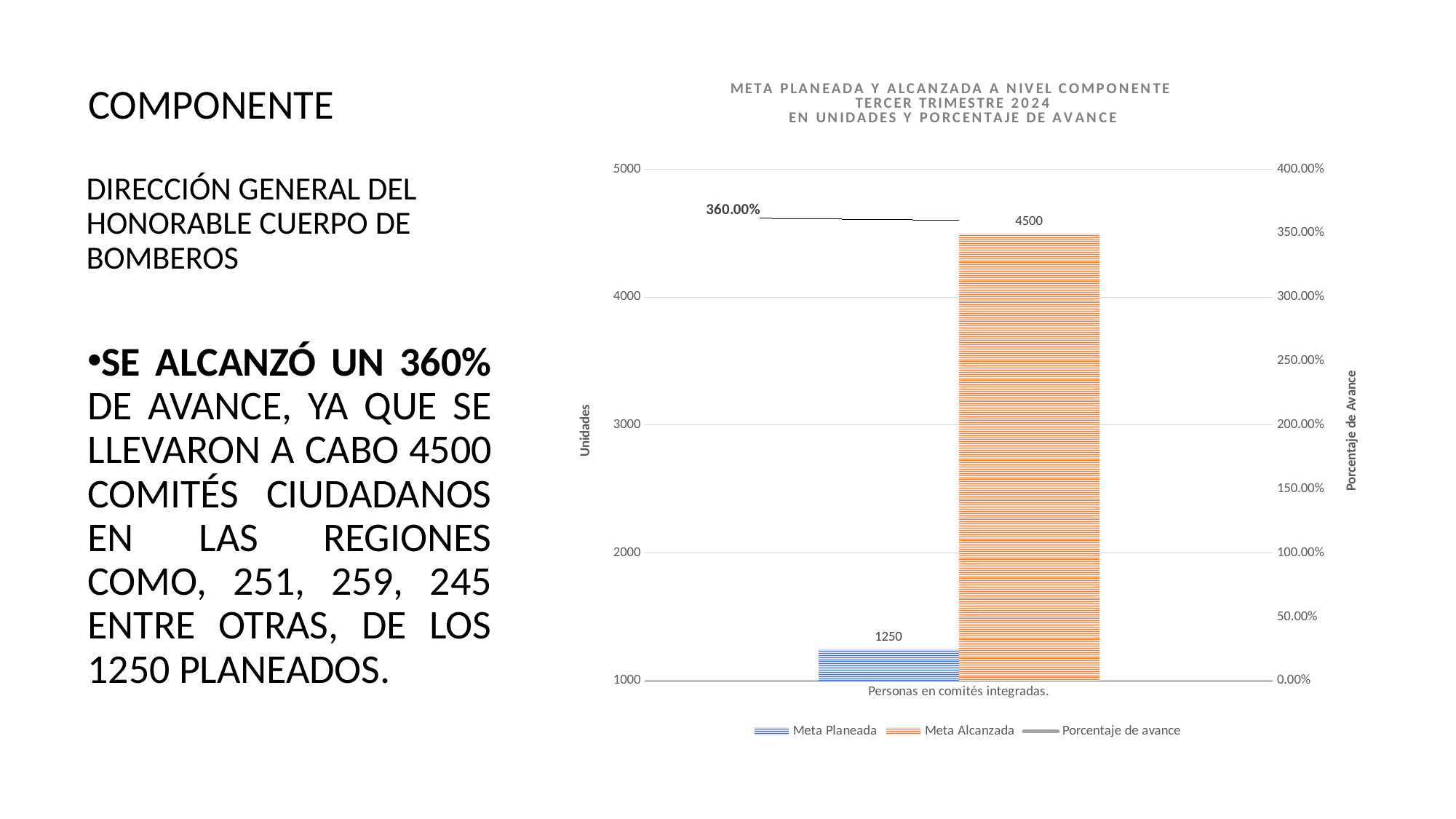

COMPONENTE
DIRECCIÓN GENERAL DEL HONORABLE CUERPO DE BOMBEROS

### Chart: META PLANEADA Y ALCANZADA A NIVEL COMPONENTE
TERCER TRIMESTRE 2024
EN UNIDADES Y PORCENTAJE DE AVANCE

| Category | Meta Planeada | Meta Alcanzada |  |
|---|---|---|---|
|  Personas en comités integradas.  | 1250.0 | 4500.0 | 3.6 |
SE ALCANZÓ UN 360% DE AVANCE, YA QUE SE LLEVARON A CABO 4500 COMITÉS CIUDADANOS EN LAS REGIONES COMO, 251, 259, 245 ENTRE OTRAS, DE LOS 1250 PLANEADOS.